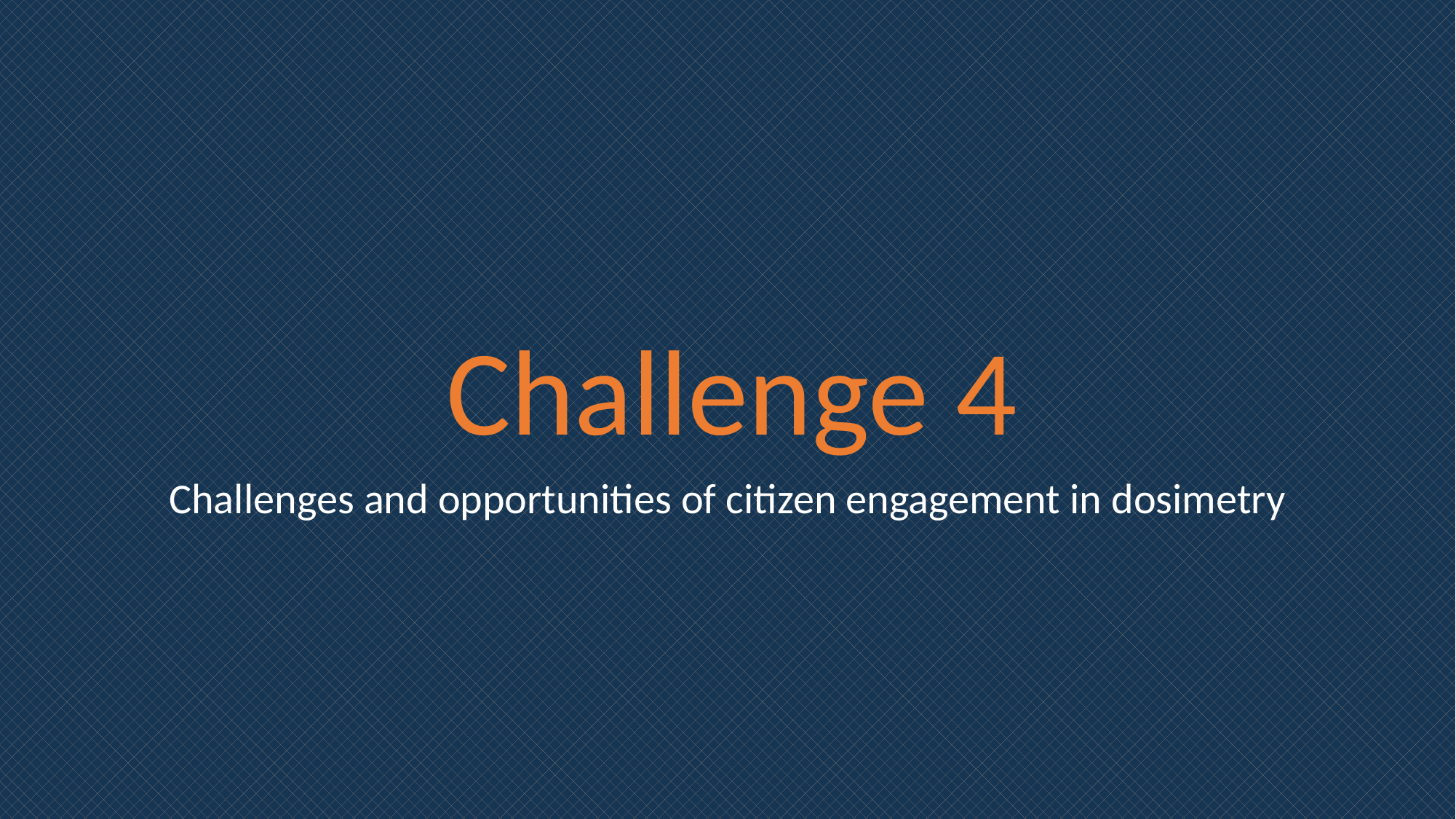

Challenge 4
Challenges and opportunities of citizen engagement in dosimetry